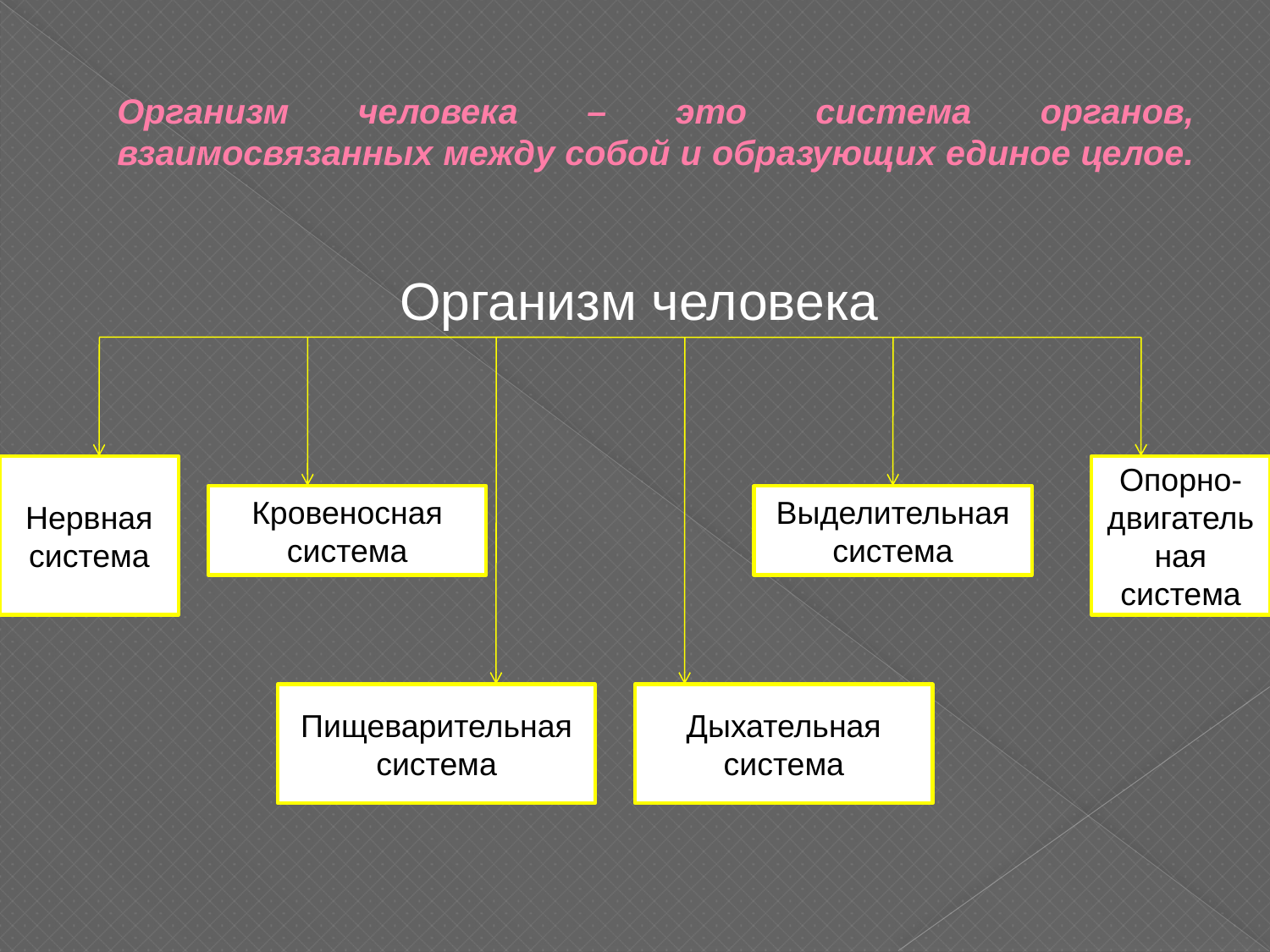

# Организм человека – это система органов, взаимосвязанных между собой и образующих единое целое.
Организм человека

Нервная
система
Опорно-двигательная
система
Кровеносная
система
Выделительная
система
Пищеварительная
система
Дыхательная
система